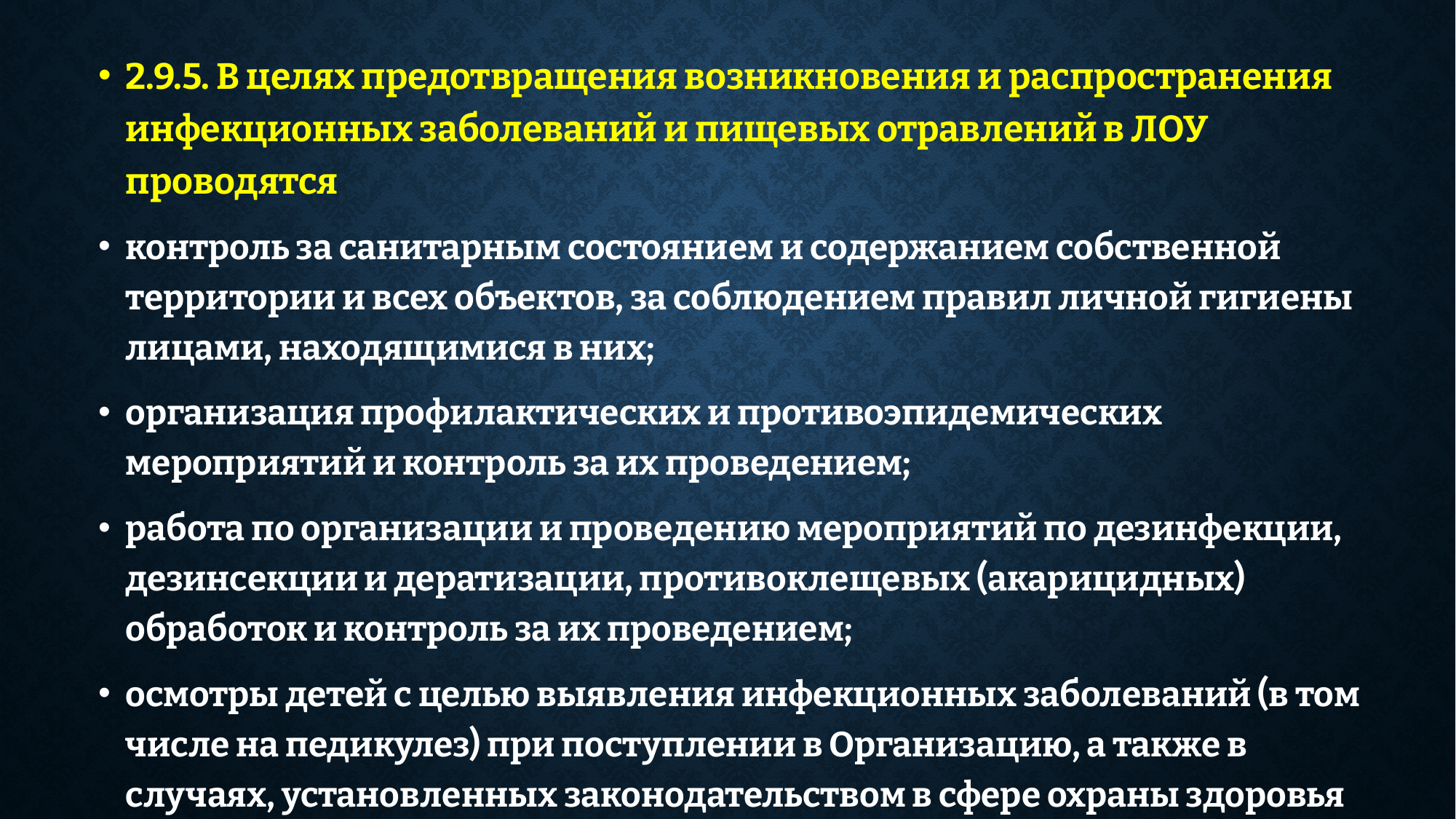

2.9.5. В целях предотвращения возникновения и распространения инфекционных заболеваний и пищевых отравлений в ЛОУ проводятся
контроль за санитарным состоянием и содержанием собственной территории и всех объектов, за соблюдением правил личной гигиены лицами, находящимися в них;
организация профилактических и противоэпидемических мероприятий и контроль за их проведением;
работа по организации и проведению мероприятий по дезинфекции, дезинсекции и дератизации, противоклещевых (акарицидных) обработок и контроль за их проведением;
осмотры детей с целью выявления инфекционных заболеваний (в том числе на педикулез) при поступлении в Организацию, а также в случаях, установленных законодательством в сфере охраны здоровья